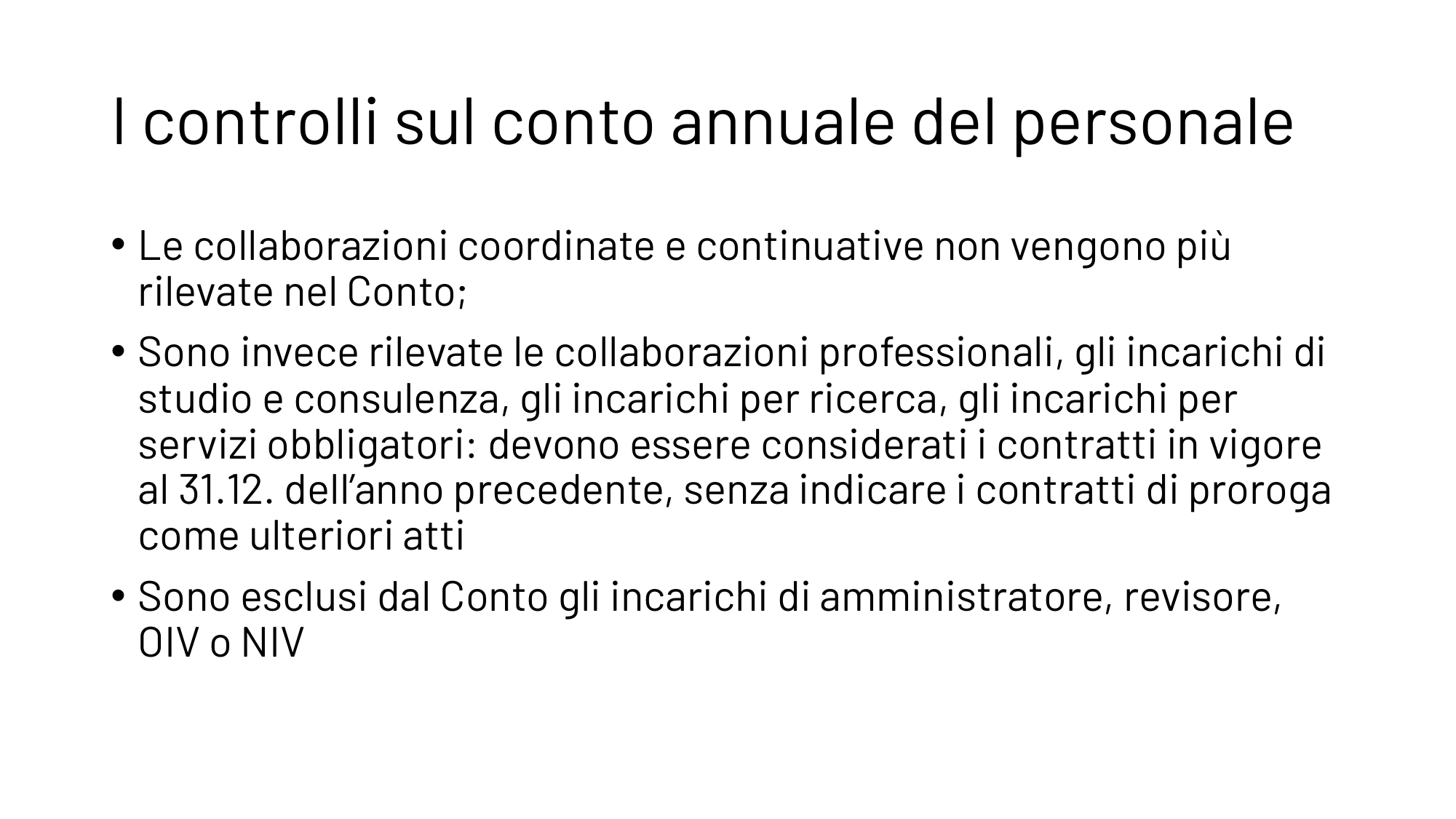

# I controlli sul conto annuale del personale
Le collaborazioni coordinate e continuative non vengono più rilevate nel Conto;
Sono invece rilevate le collaborazioni professionali, gli incarichi di studio e consulenza, gli incarichi per ricerca, gli incarichi per servizi obbligatori: devono essere considerati i contratti in vigore al 31.12. dell’anno precedente, senza indicare i contratti di proroga come ulteriori atti
Sono esclusi dal Conto gli incarichi di amministratore, revisore, OIV o NIV